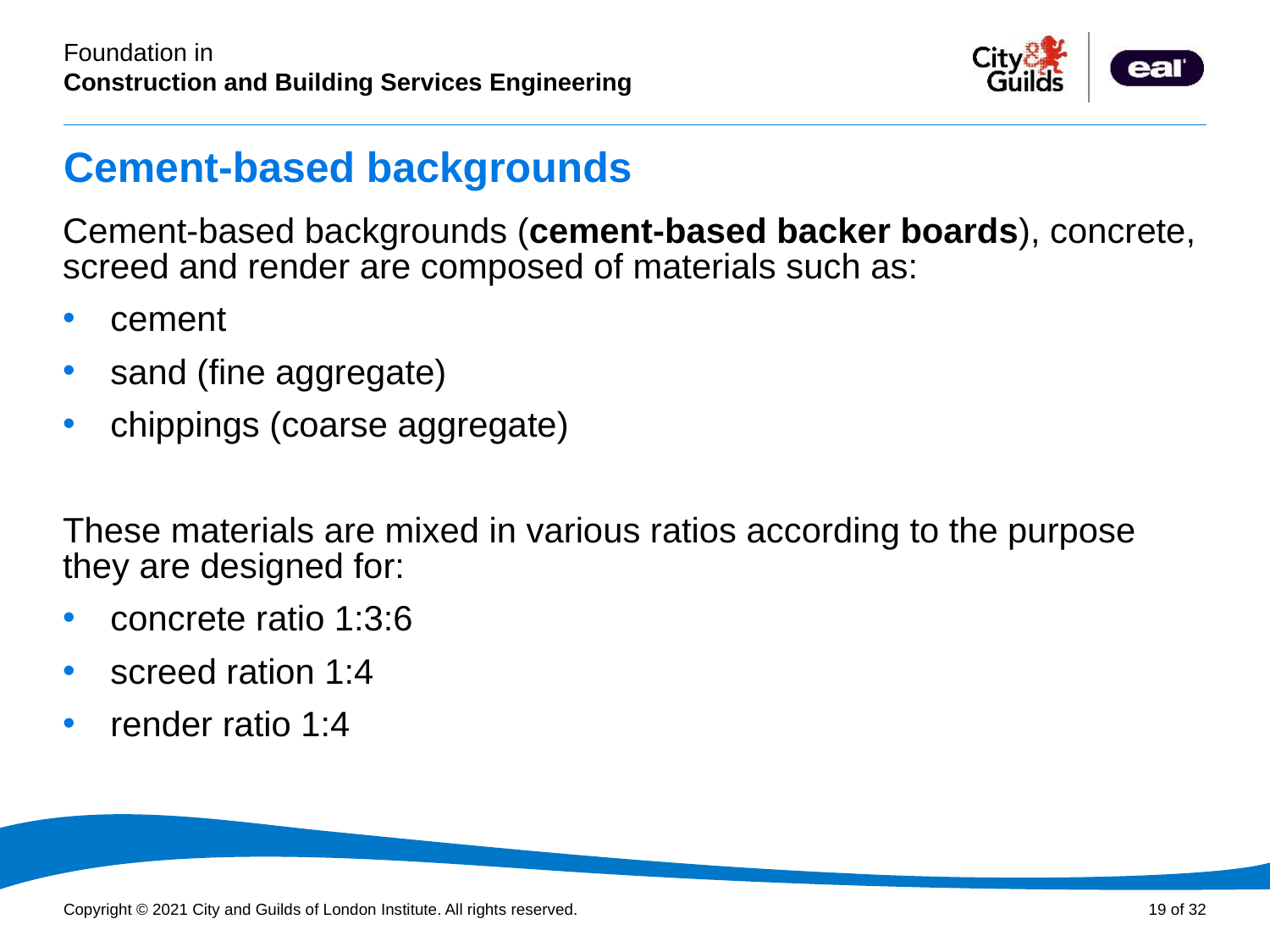

# Cement-based backgrounds
Cement-based backgrounds (cement-based backer boards), concrete, screed and render are composed of materials such as:
cement
sand (fine aggregate)
chippings (coarse aggregate)

These materials are mixed in various ratios according to the purpose they are designed for:
concrete ratio 1:3:6
screed ration 1:4
render ratio 1:4